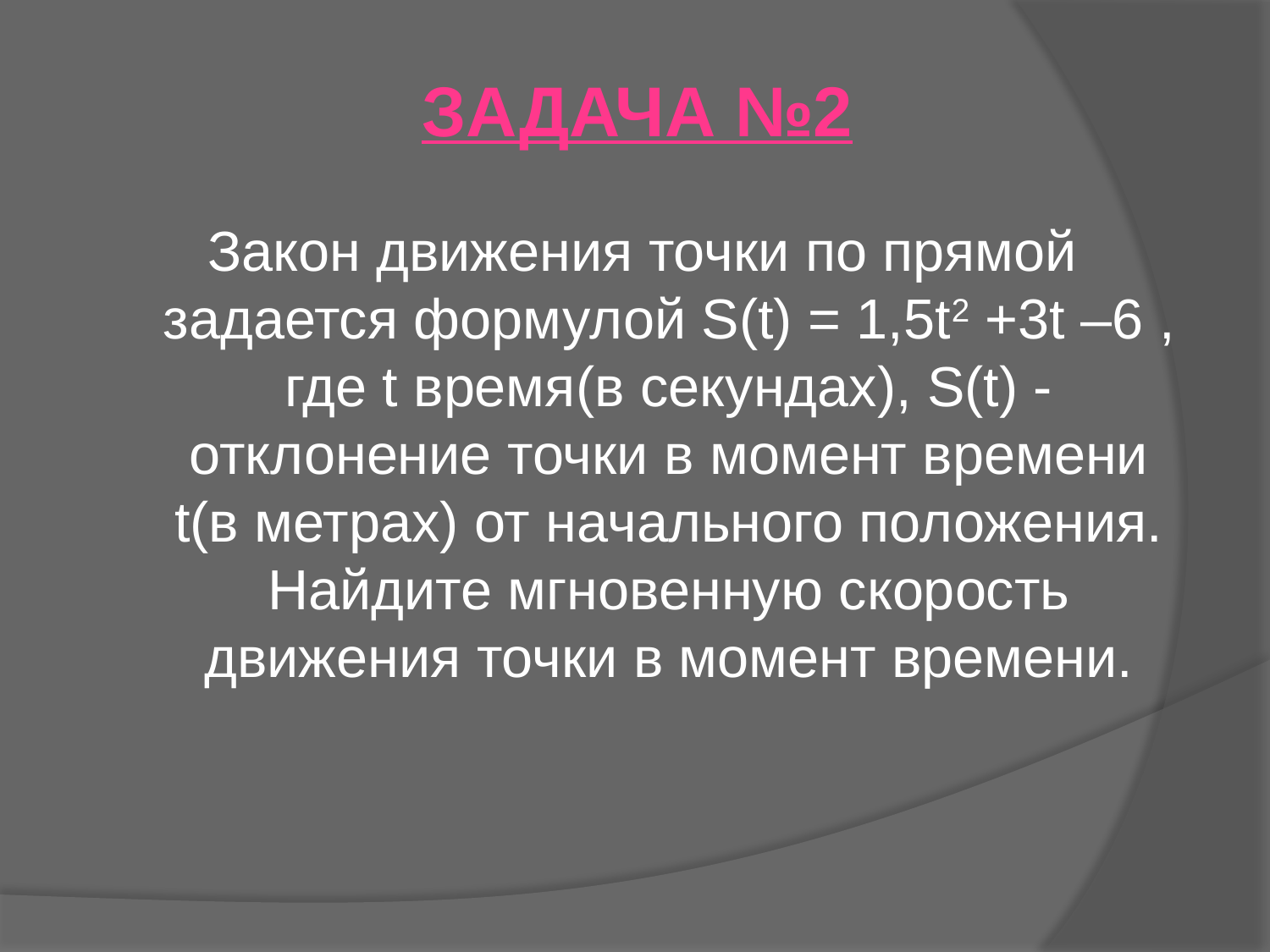

ЗАДАЧА №2
Закон движения точки по прямой задается формулой S(t) = 1,5t2 +3t –6 , где t время(в секундах), S(t) - отклонение точки в момент времени t(в метрах) от начального положения. Найдите мгновенную скорость движения точки в момент времени.